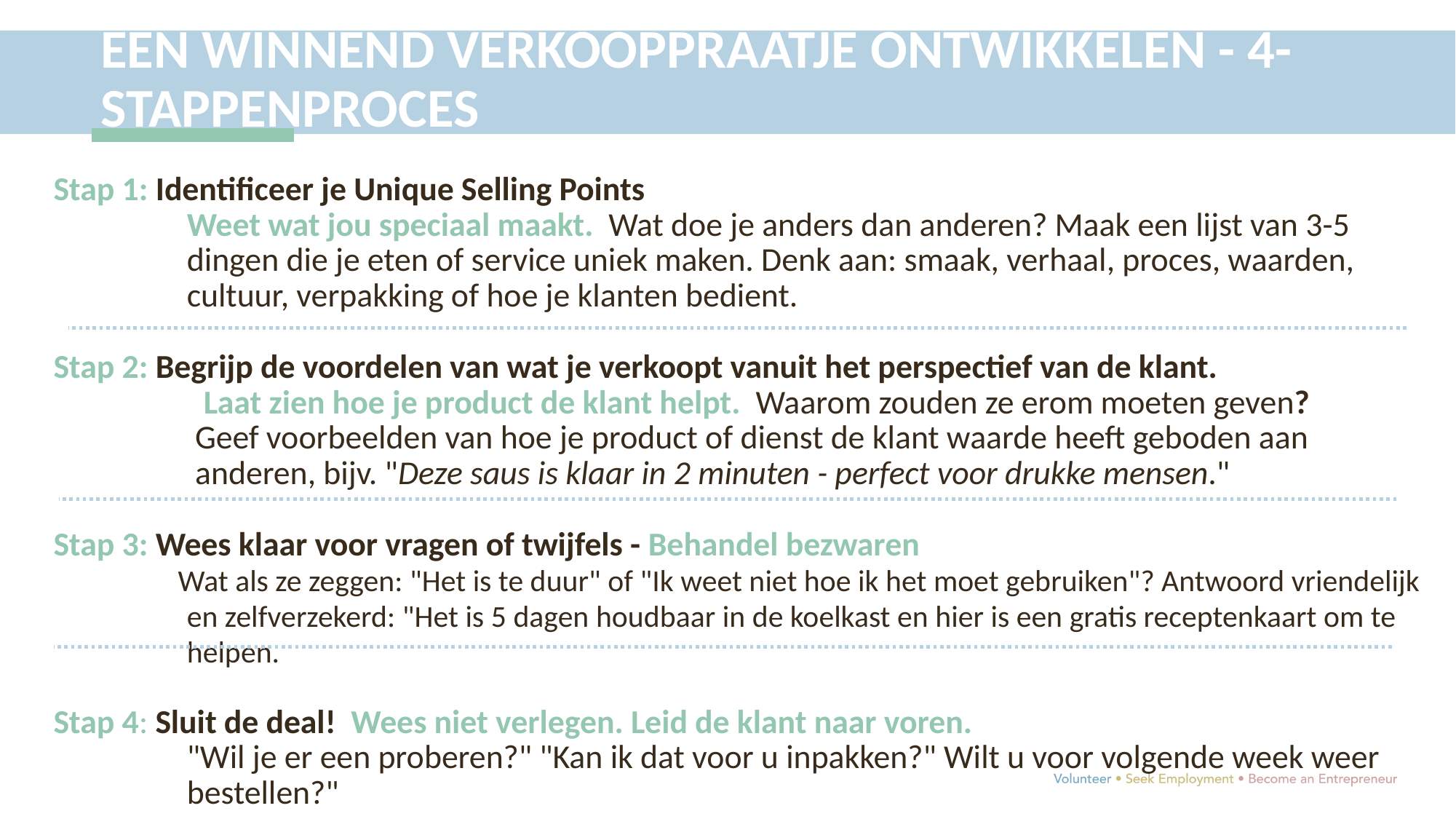

EEN WINNEND VERKOOPPRAATJE ONTWIKKELEN - 4-STAPPENPROCES
Stap 1: Identificeer je Unique Selling Points
	Weet wat jou speciaal maakt.  Wat doe je anders dan anderen? Maak een lijst van 3-5 dingen die je eten of service uniek maken. Denk aan: smaak, verhaal, proces, waarden, cultuur, verpakking of hoe je klanten bedient.

Stap 2: Begrijp de voordelen van wat je verkoopt vanuit het perspectief van de klant.                          Laat zien hoe je product de klant helpt.  Waarom zouden ze erom moeten geven?
Geef voorbeelden van hoe je product of dienst de klant waarde heeft geboden aan anderen, bijv. "Deze saus is klaar in 2 minuten - perfect voor drukke mensen."

Stap 3: Wees klaar voor vragen of twijfels - Behandel bezwaren
                  Wat als ze zeggen: "Het is te duur" of "Ik weet niet hoe ik het moet gebruiken"? Antwoord vriendelijk en zelfverzekerd: "Het is 5 dagen houdbaar in de koelkast en hier is een gratis receptenkaart om te helpen.

Stap 4: Sluit de deal!  Wees niet verlegen. Leid de klant naar voren.
	"Wil je er een proberen?" "Kan ik dat voor u inpakken?" Wilt u voor volgende week weer bestellen?"